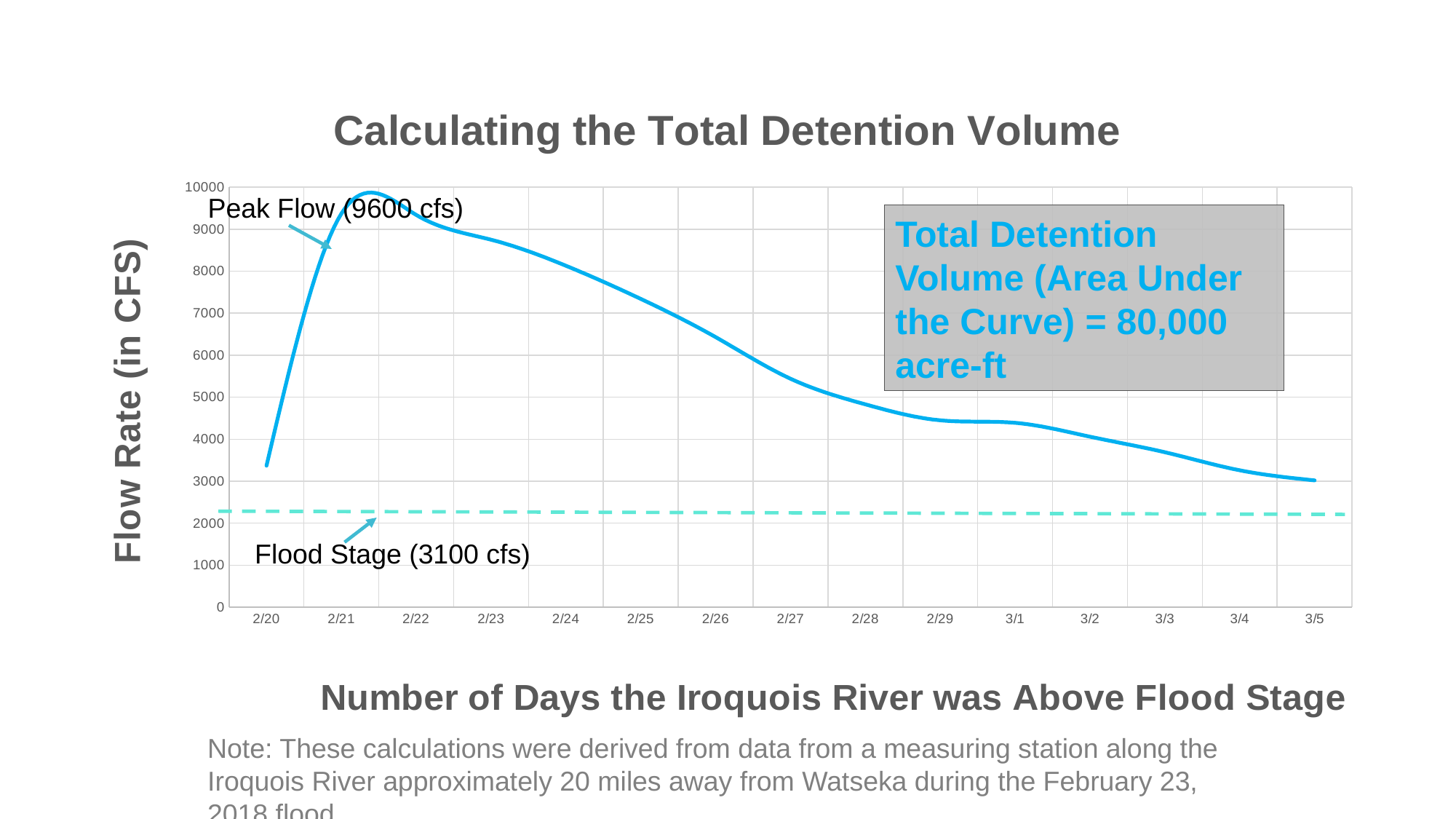

### Chart: Calculating the Total Detention Volume

| Category |  |
|---|---|
| 43881 | 3370.0 |
| 43882 | 9370.0 |
| 43883 | 9340.0 |
| 43884 | 8750.0 |
| 43885 | 8130.0 |
| 43886 | 7340.0 |
| 43887 | 6430.0 |
| 43888 | 5440.0 |
| 43889 | 4830.0 |
| 43890 | 4450.0 |
| 43891 | 4390.0 |
| 43892 | 4060.0 |
| 43893 | 3690.0 |
| 43894 | 3260.0 |
| 43895 | 3020.0 |
Peak Flow (9600 cfs)
Total Detention Volume (Area Under the Curve) = 80,000 acre-ft
Flood Stage (3100 cfs)
Note: These calculations were derived from data from a measuring station along the Iroquois River approximately 20 miles away from Watseka during the February 23, 2018 flood.